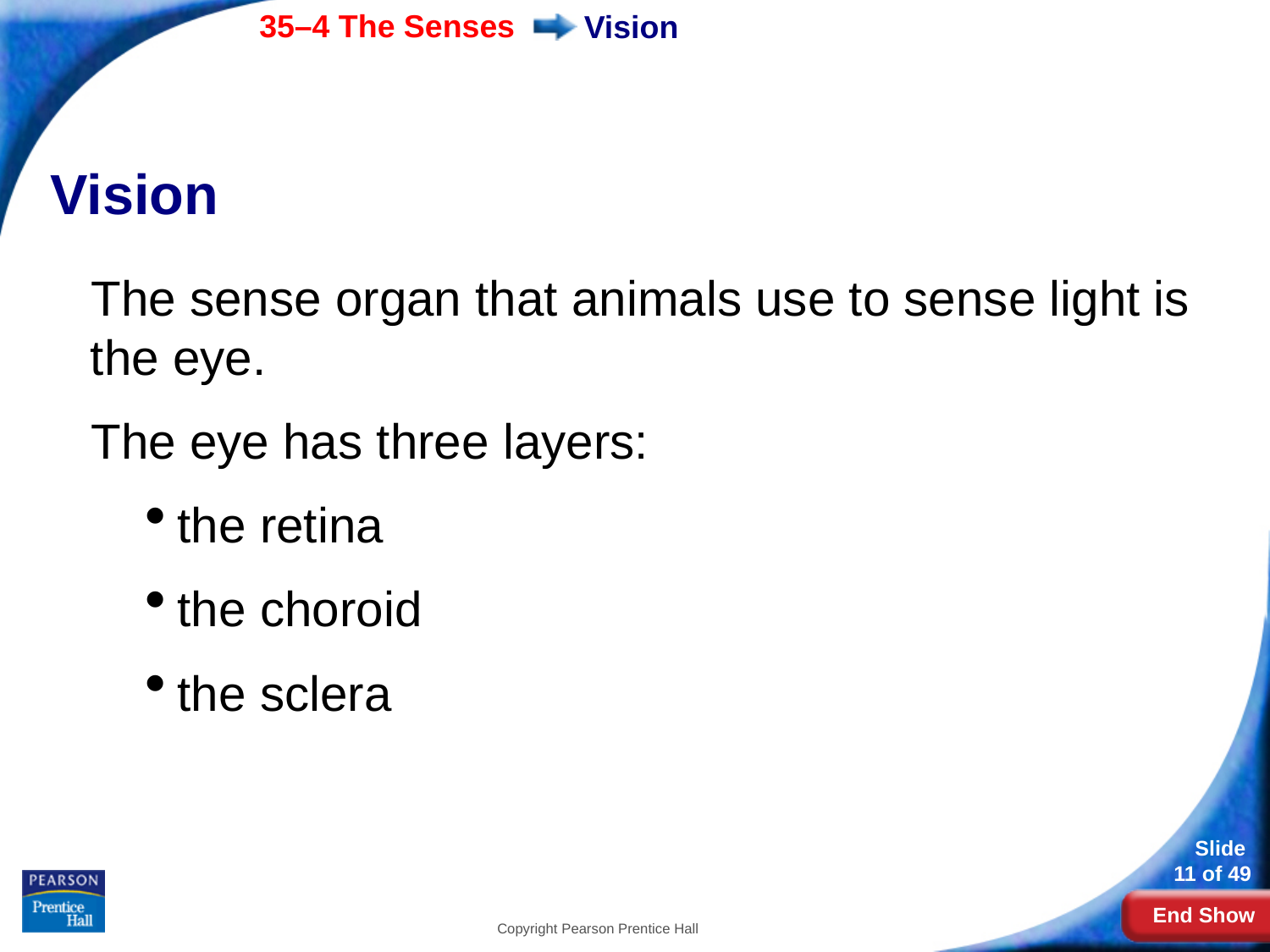

# Vision
Vision
The sense organ that animals use to sense light is the eye.
The eye has three layers:
the retina
the choroid
the sclera
Copyright Pearson Prentice Hall